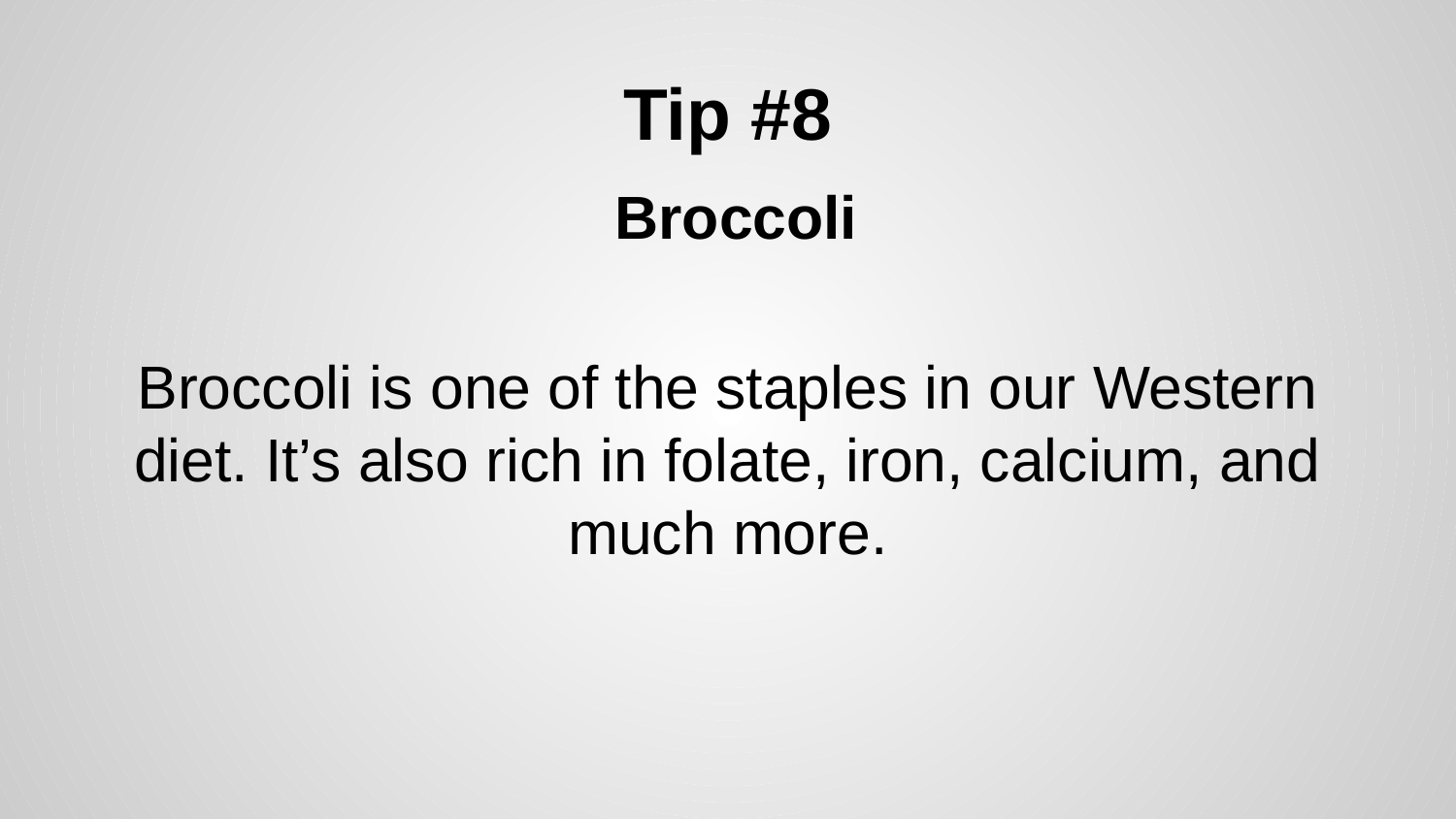

# Tip #8

 Broccoli

Broccoli is one of the staples in our Western diet. It’s also rich in folate, iron, calcium, and much more.